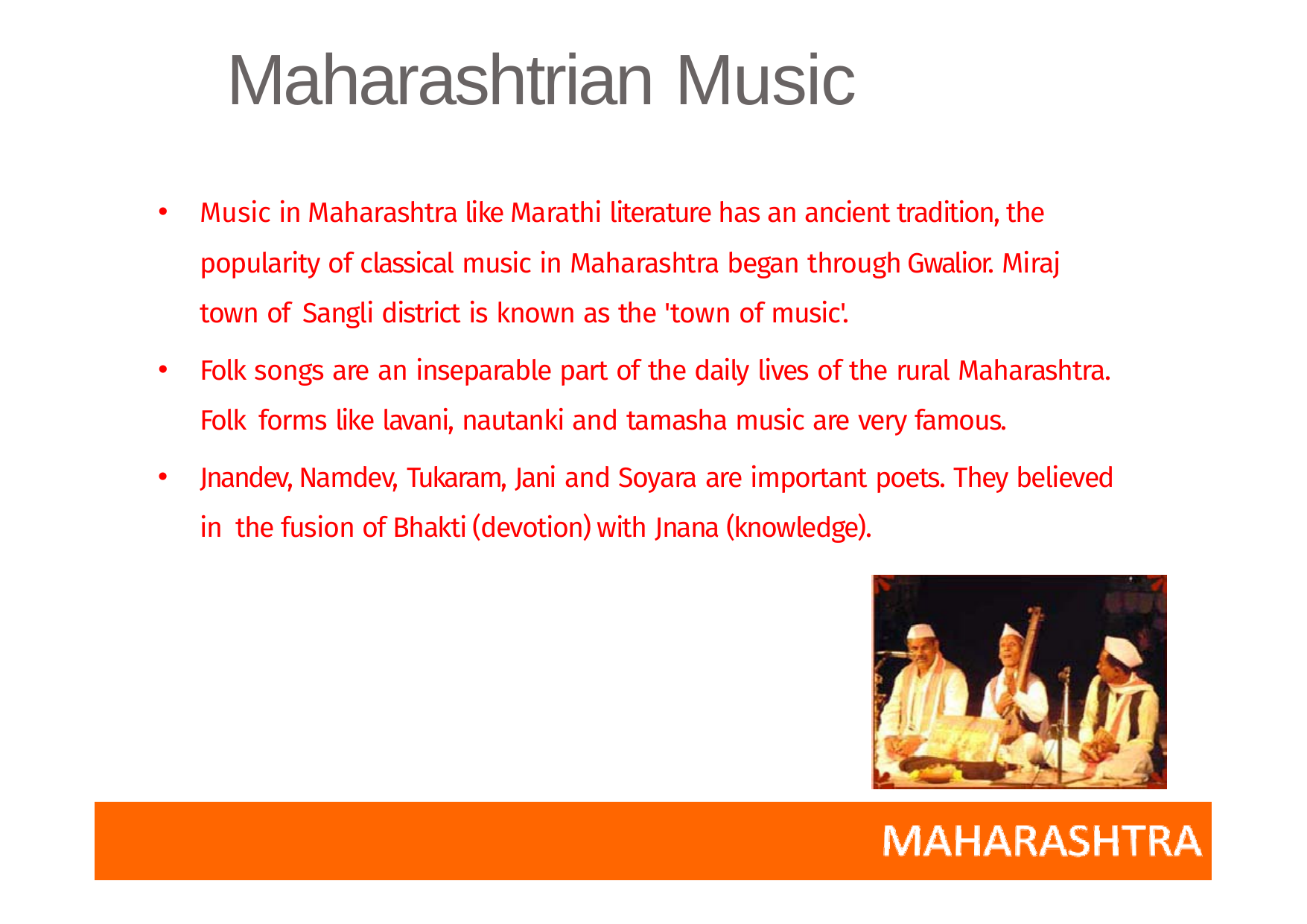

# Maharashtrian Music
Music in Maharashtra like Marathi literature has an ancient tradition, the  popularity of classical music in Maharashtra began through Gwalior. Miraj town of  Sangli district is known as the 'town of music'.
Folk songs are an inseparable part of the daily lives of the rural Maharashtra. Folk  forms like lavani, nautanki and tamasha music are very famous.
Jnandev, Namdev, Tukaram, Jani and Soyara are important poets. They believed in  the fusion of Bhakti (devotion) with Jnana (knowledge).

Dainik Bhaskar Group